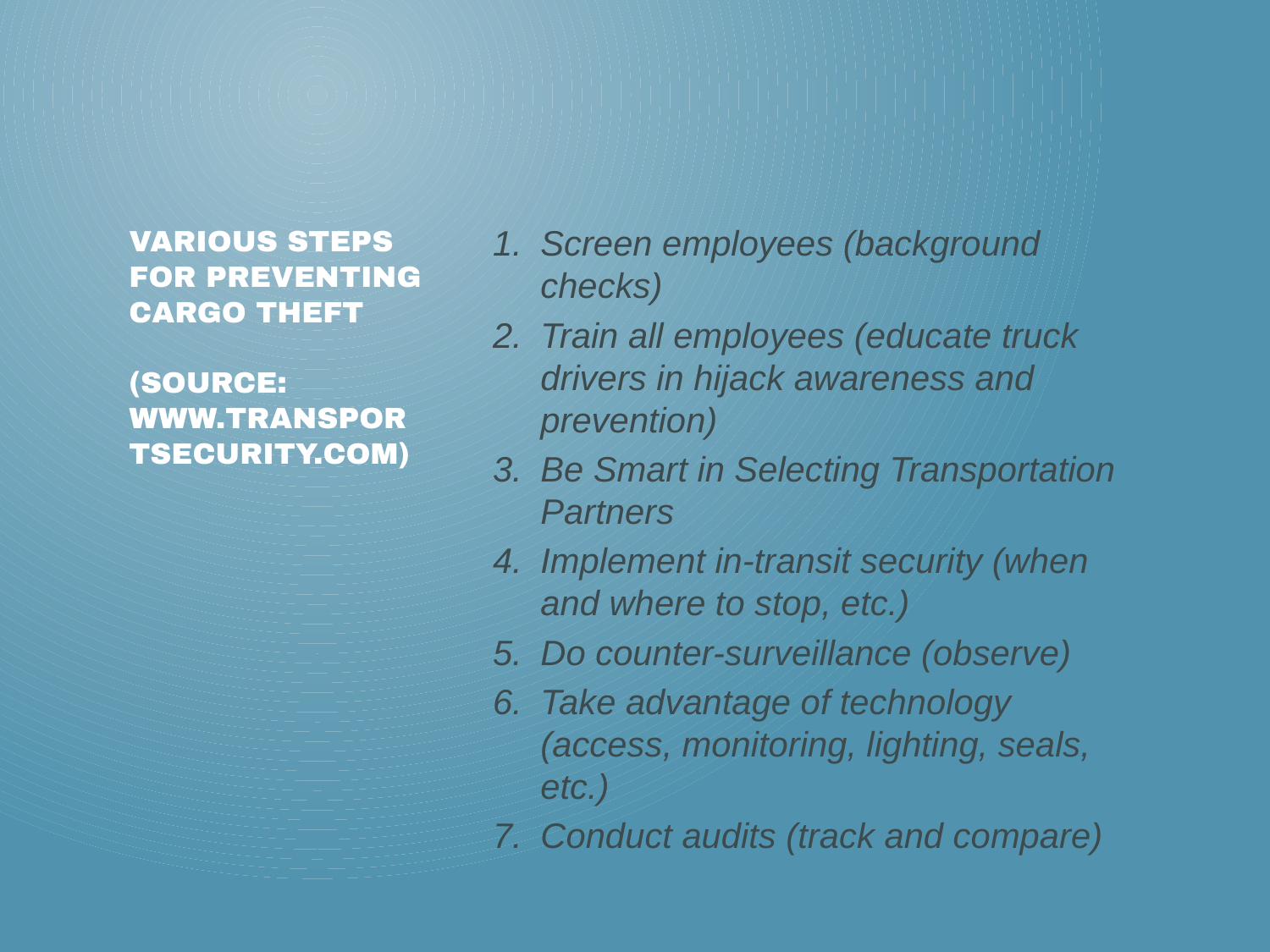

Screen employees (background checks)
Train all employees (educate truck drivers in hijack awareness and prevention)
Be Smart in Selecting Transportation Partners
Implement in-transit security (when and where to stop, etc.)
Do counter-surveillance (observe)
Take advantage of technology (access, monitoring, lighting, seals, etc.)
Conduct audits (track and compare)

# Various steps for preventing cargo theft (source: www.transportsecurity.com)